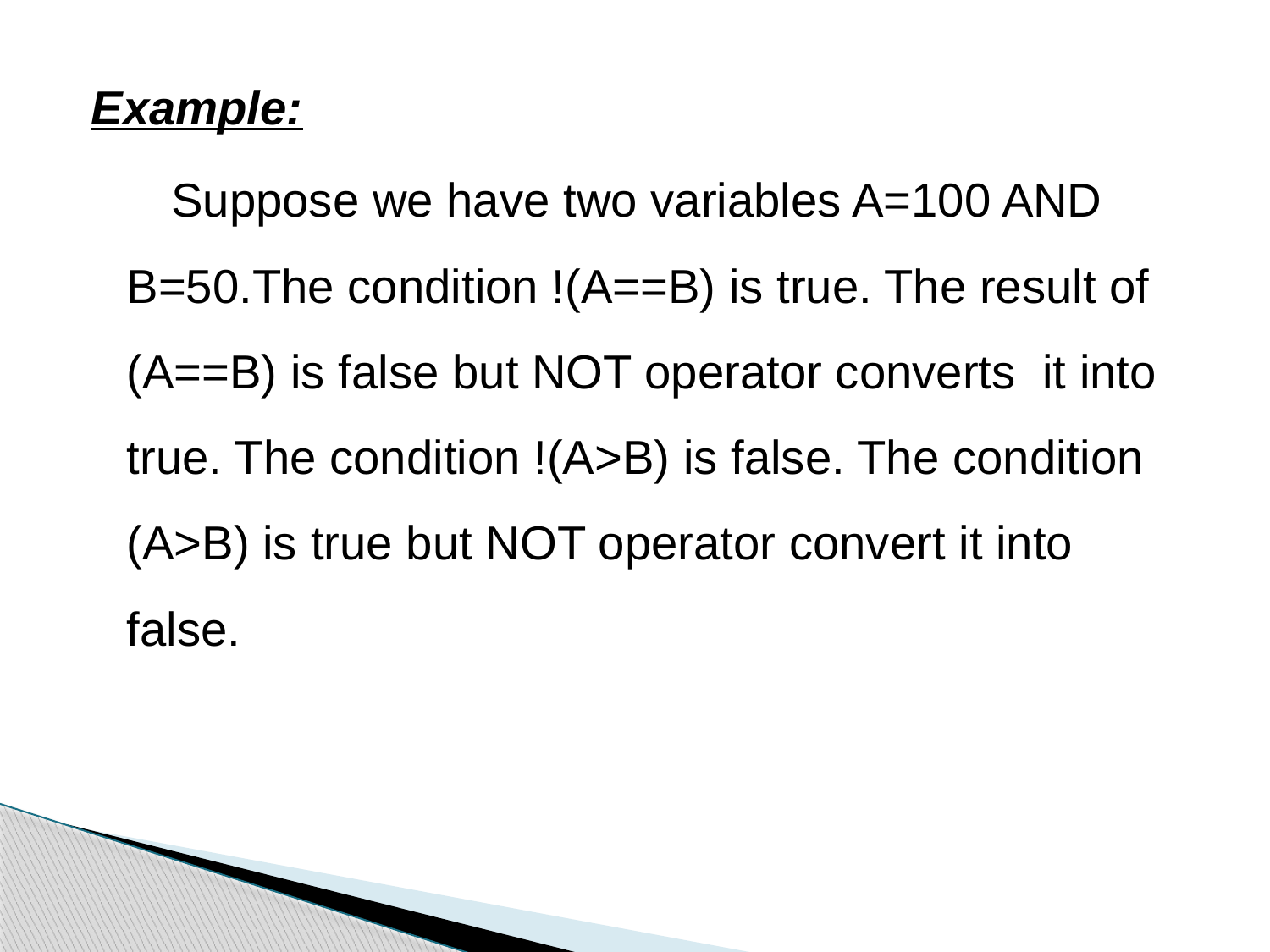

Example:
      Suppose we have two variables A=100 AND B=50.The condition !(A==B) is true. The result of (A==B) is false but NOT operator converts  it into true. The condition !(A>B) is false. The condition (A>B) is true but NOT operator convert it into false.